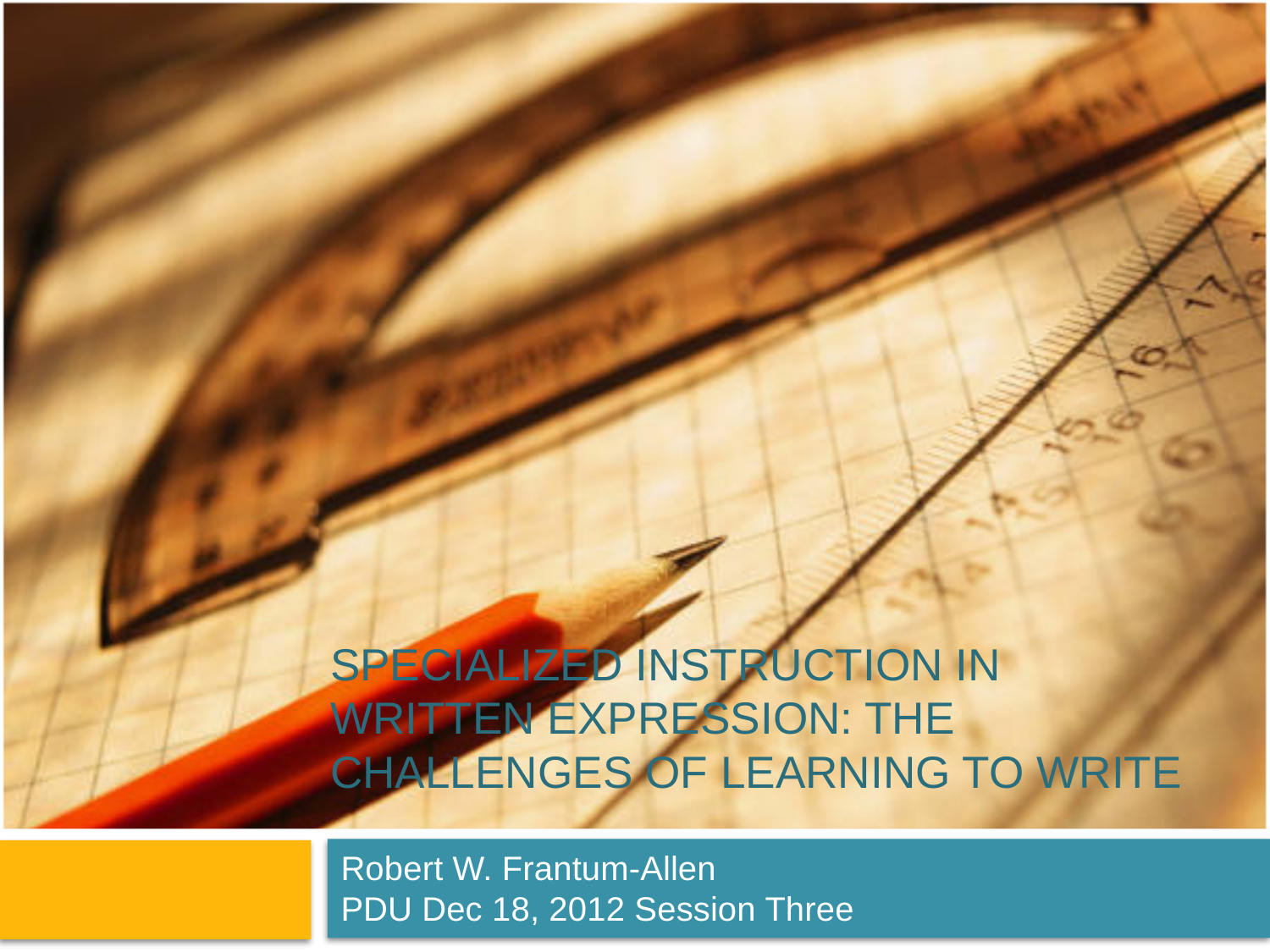

# Specialized instruction in Written Expression: The challenges of Learning to Write
Robert W. Frantum-Allen
PDU Dec 18, 2012 Session Three